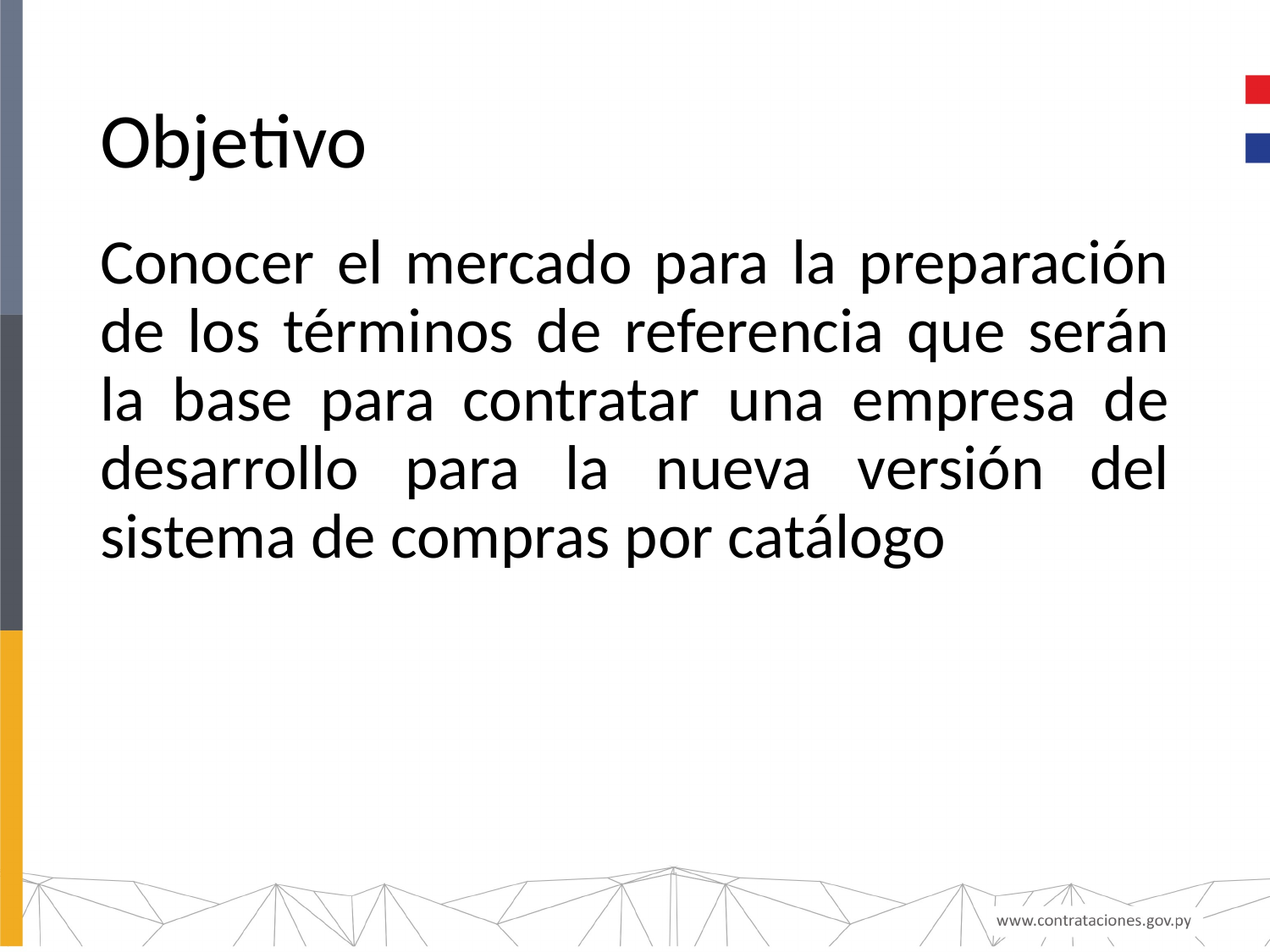

# Objetivo
Conocer el mercado para la preparación de los términos de referencia que serán la base para contratar una empresa de desarrollo para la nueva versión del sistema de compras por catálogo